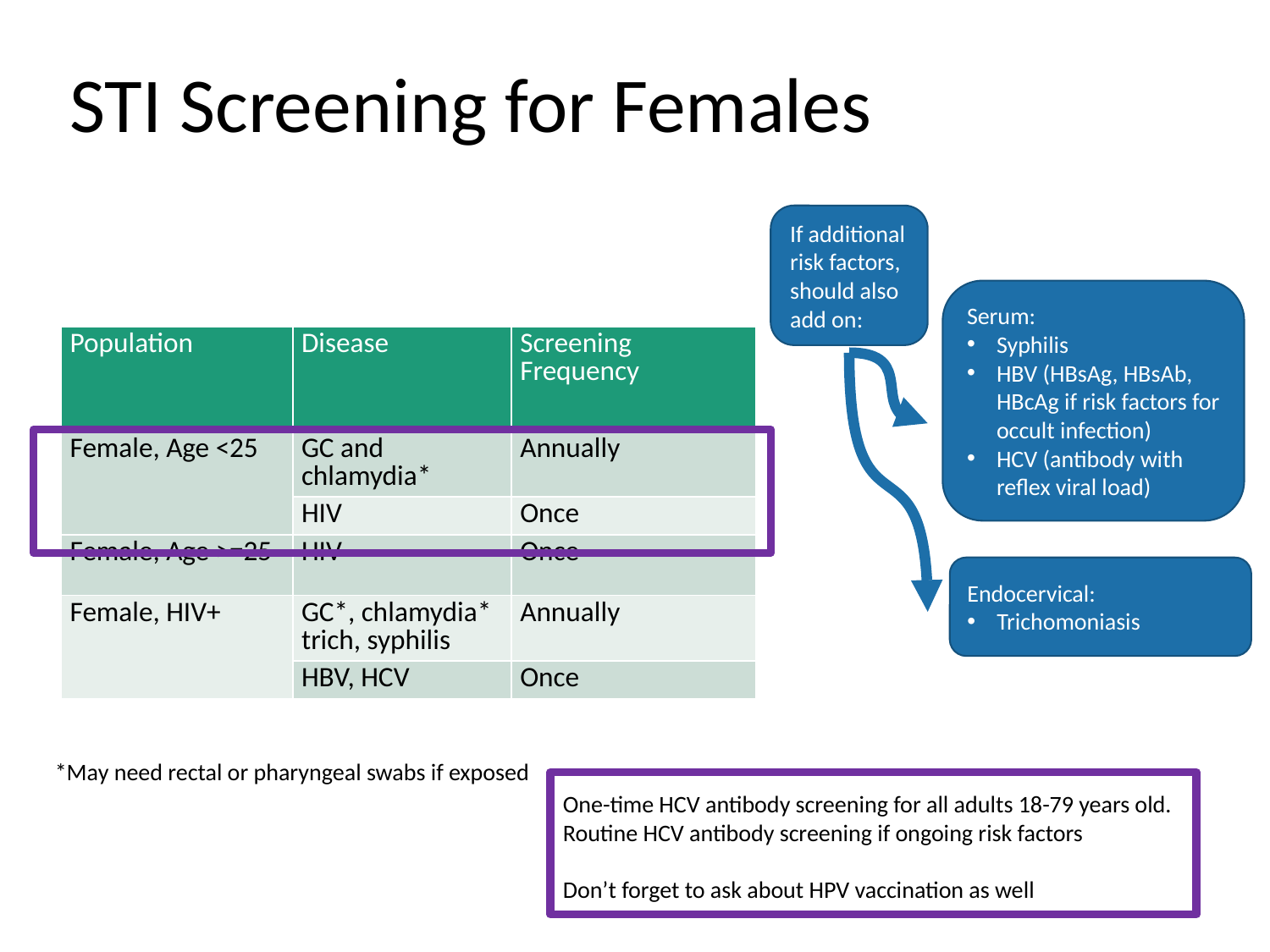

# STI Screening for Females
If additional risk factors, should also add on:
Serum:
Syphilis
HBV (HBsAg, HBsAb, HBcAg if risk factors for occult infection)
HCV (antibody with reflex viral load)
| Population | Disease | Screening Frequency |
| --- | --- | --- |
| Female, Age <25 | GC and chlamydia\* | Annually |
|  | HIV | Once |
| Female, Age >=25 | HIV | Once |
| Female, HIV+ | GC\*, chlamydia\* trich, syphilis | Annually |
|  | HBV, HCV | Once |

Endocervical:
Trichomoniasis
*May need rectal or pharyngeal swabs if exposed

One-time HCV antibody screening for all adults 18-79 years old.
Routine HCV antibody screening if ongoing risk factors

Don’t forget to ask about HPV vaccination as well